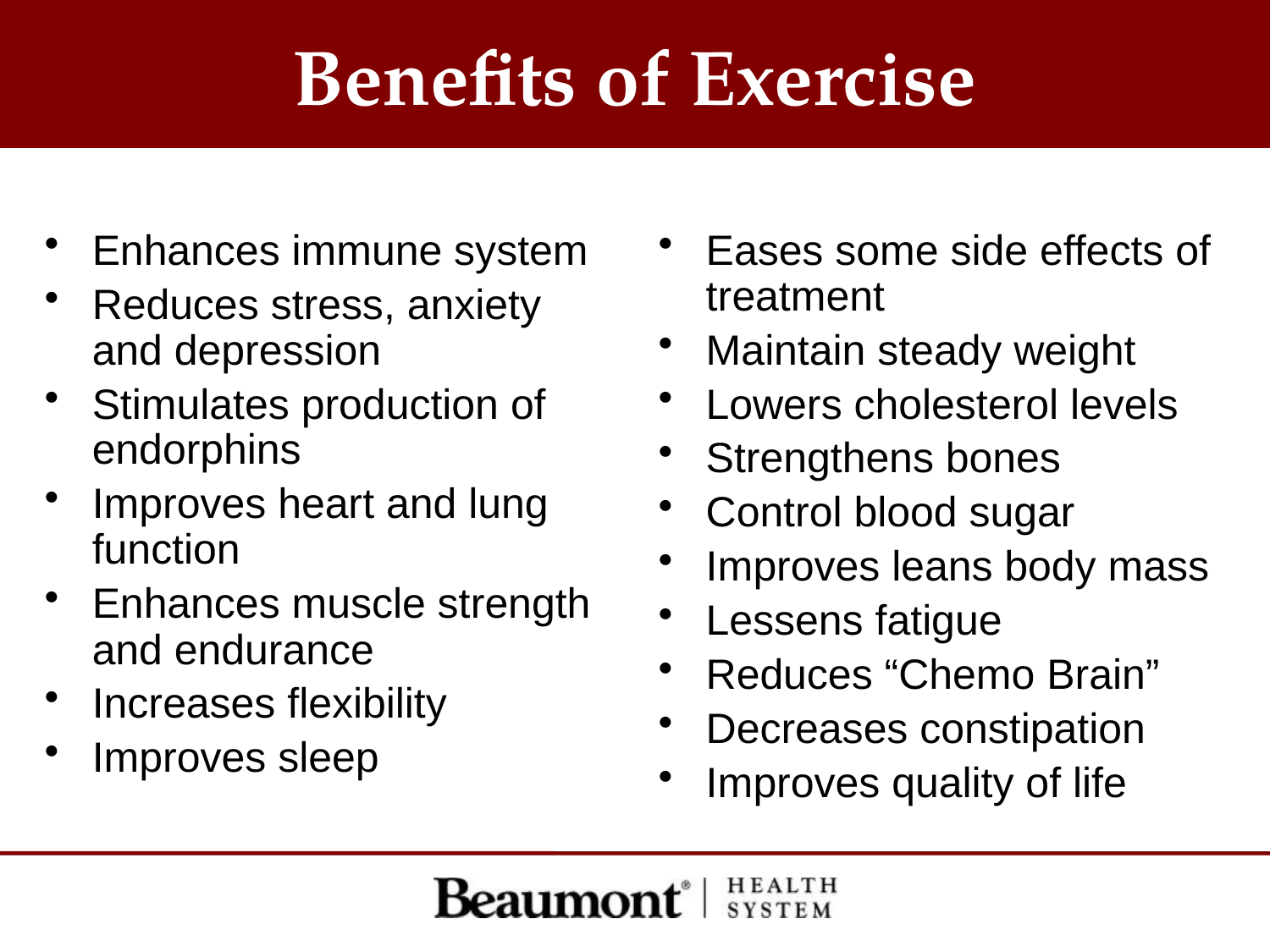

# Benefits of Exercise
Enhances immune system
Reduces stress, anxiety and depression
Stimulates production of endorphins
Improves heart and lung function
Enhances muscle strength and endurance
Increases flexibility
Improves sleep

Eases some side effects of treatment
Maintain steady weight
Lowers cholesterol levels
Strengthens bones
Control blood sugar
Improves leans body mass
Lessens fatigue
Reduces “Chemo Brain”
Decreases constipation
Improves quality of life